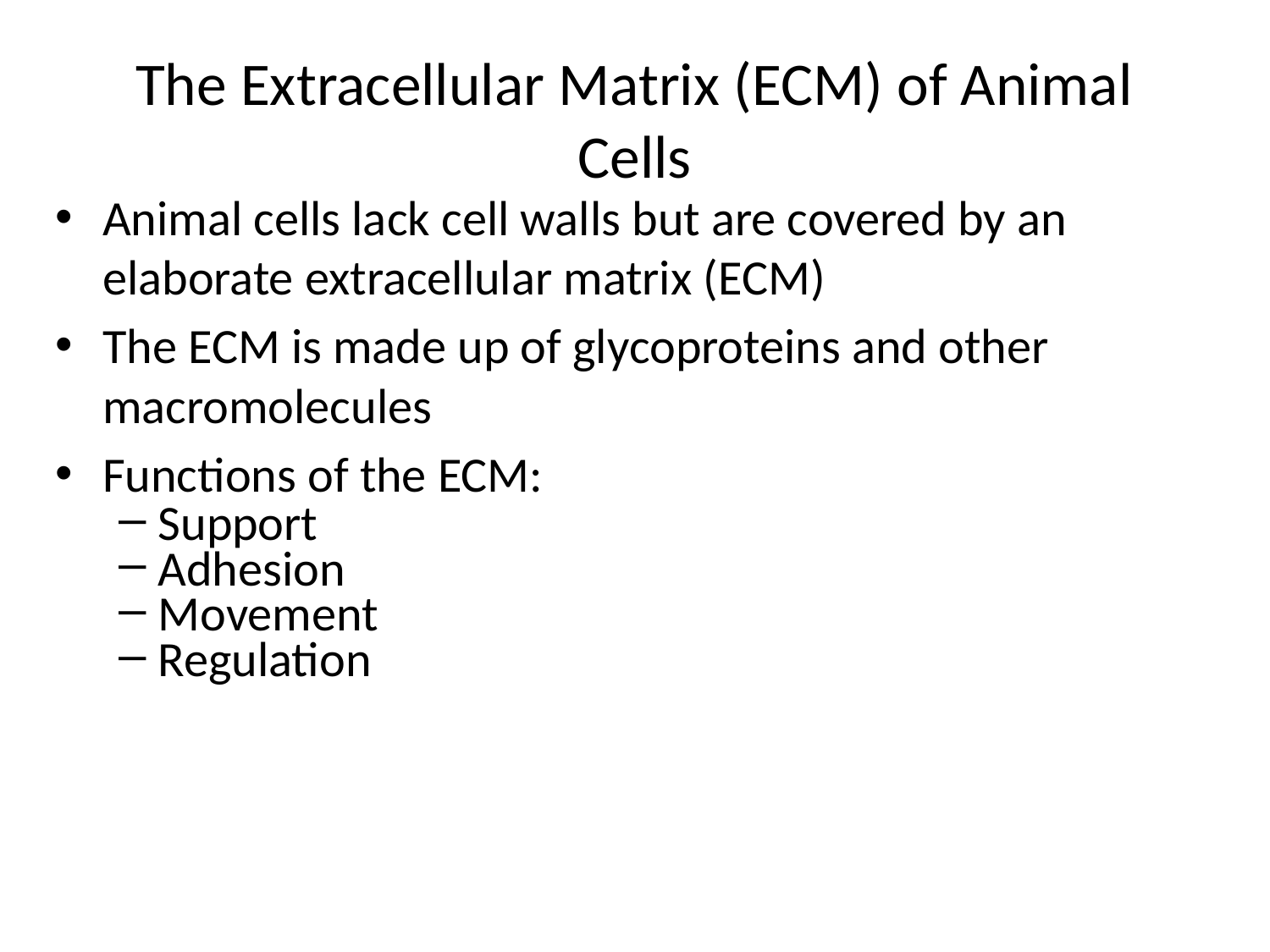

# The Extracellular Matrix (ECM) of Animal Cells
Animal cells lack cell walls but are covered by an elaborate extracellular matrix (ECM)
The ECM is made up of glycoproteins and other macromolecules
Functions of the ECM:
Support
Adhesion
Movement
Regulation